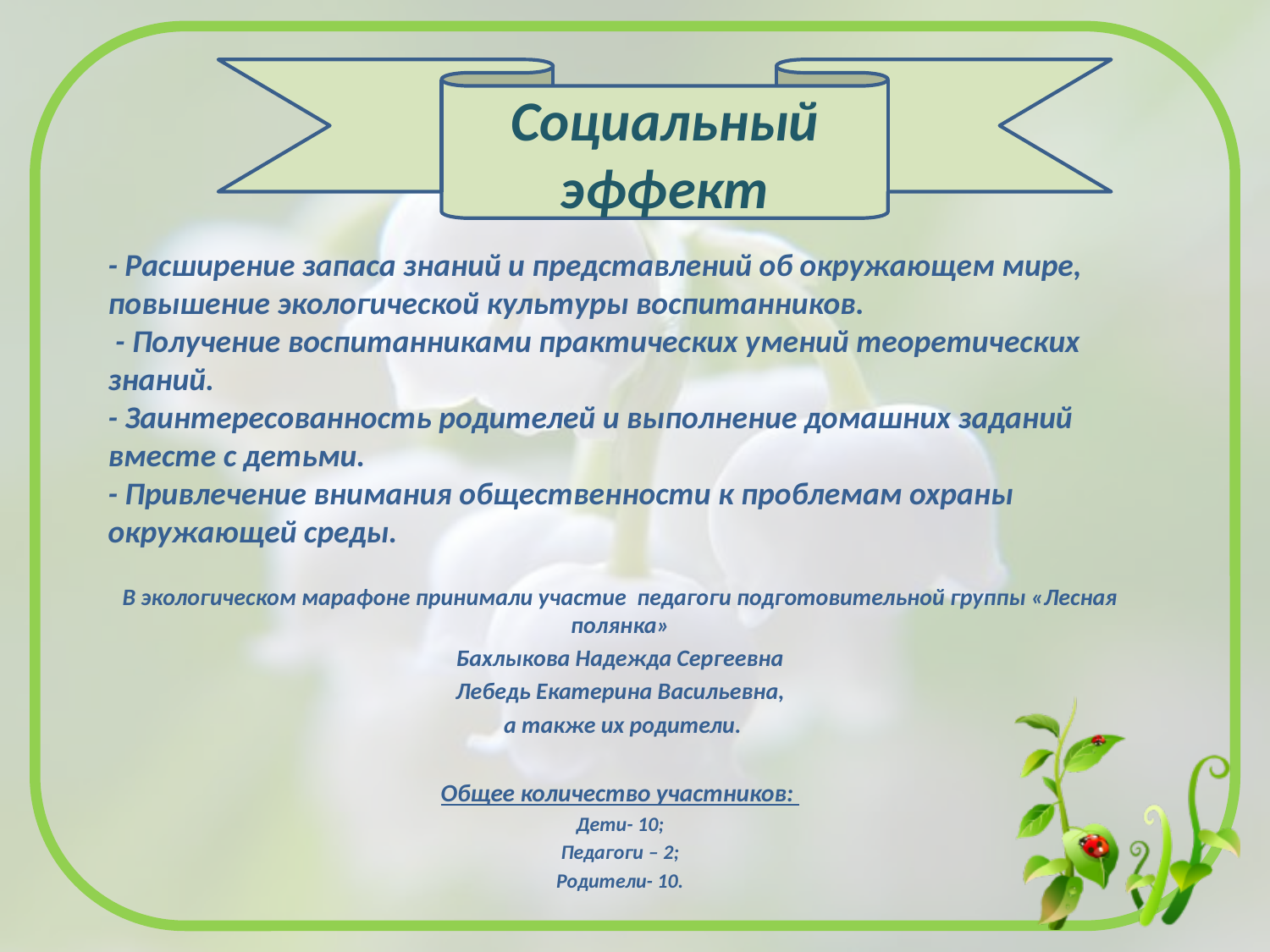

Социальный эффект
# - Расширение запаса знаний и представлений об окружающем мире, повышение экологической культуры воспитанников. - Получение воспитанниками практических умений теоретических знаний. - Заинтересованность родителей и выполнение домашних заданий  вместе с детьми. - Привлечение внимания общественности к проблемам охраны окружающей среды.
В экологическом марафоне принимали участие  педагоги подготовительной группы «Лесная полянка»
Бахлыкова Надежда Сергеевна
Лебедь Екатерина Васильевна,
 а также их родители.

Общее количество участников:
Дети- 10;
Педагоги – 2;
Родители- 10.